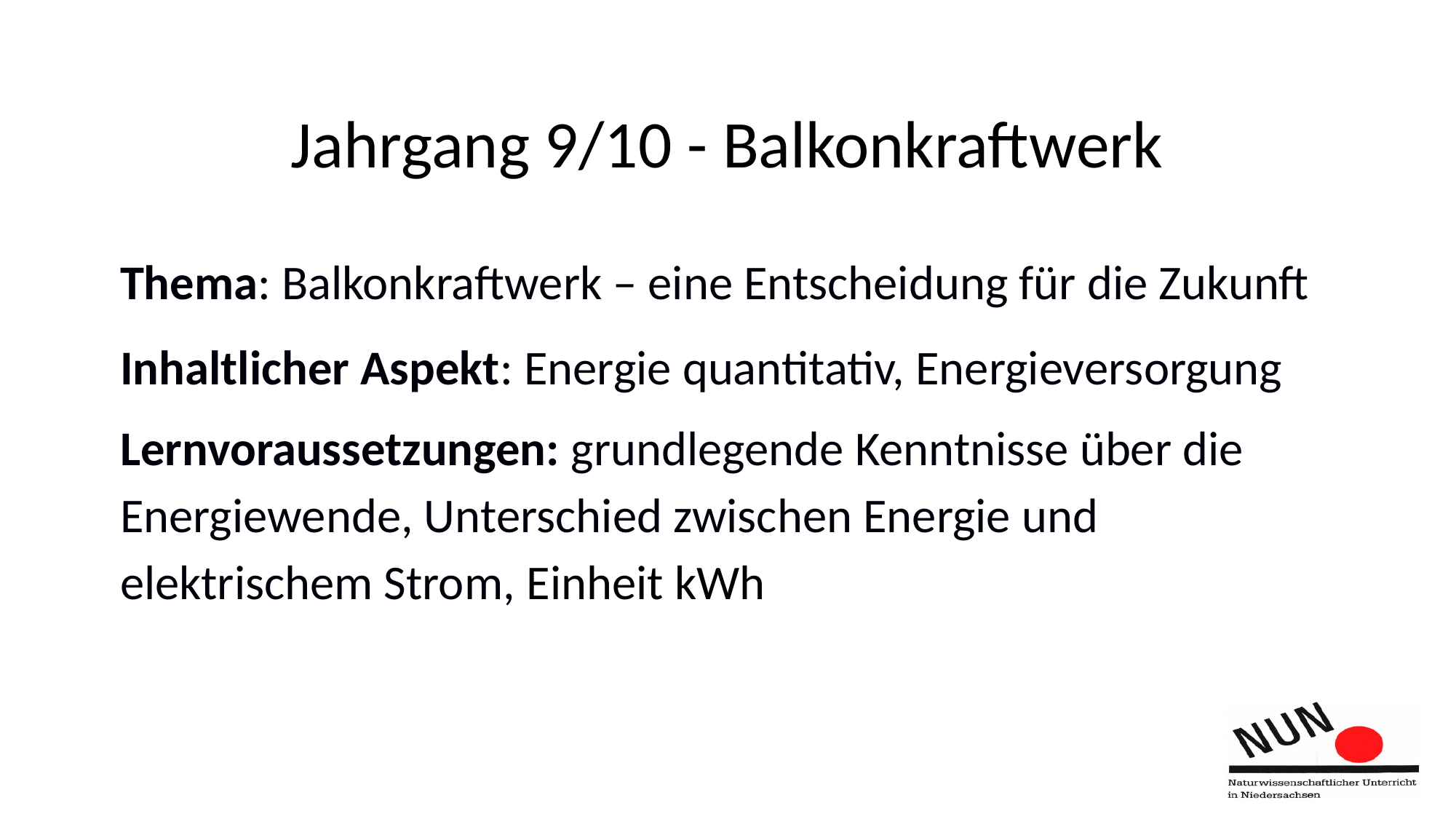

# Jahrgang 9/10 - Balkonkraftwerk
Thema: Balkonkraftwerk – eine Entscheidung für die Zukunft
Inhaltlicher Aspekt: Energie quantitativ, Energieversorgung
Lernvoraussetzungen: grundlegende Kenntnisse über die Energiewende, Unterschied zwischen Energie und elektrischem Strom, Einheit kWh